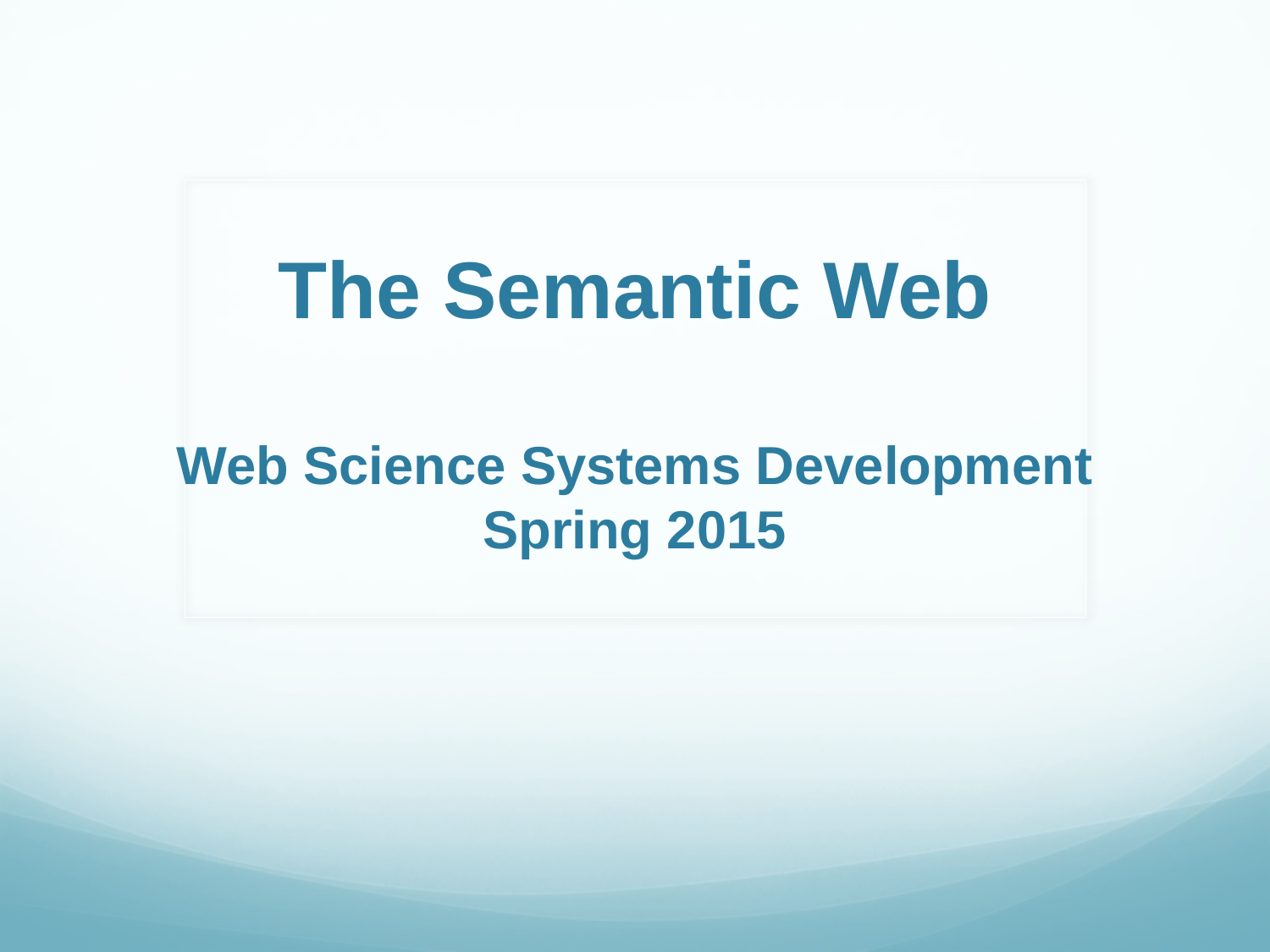

# The Semantic Web Web Science Systems Development Spring 2015